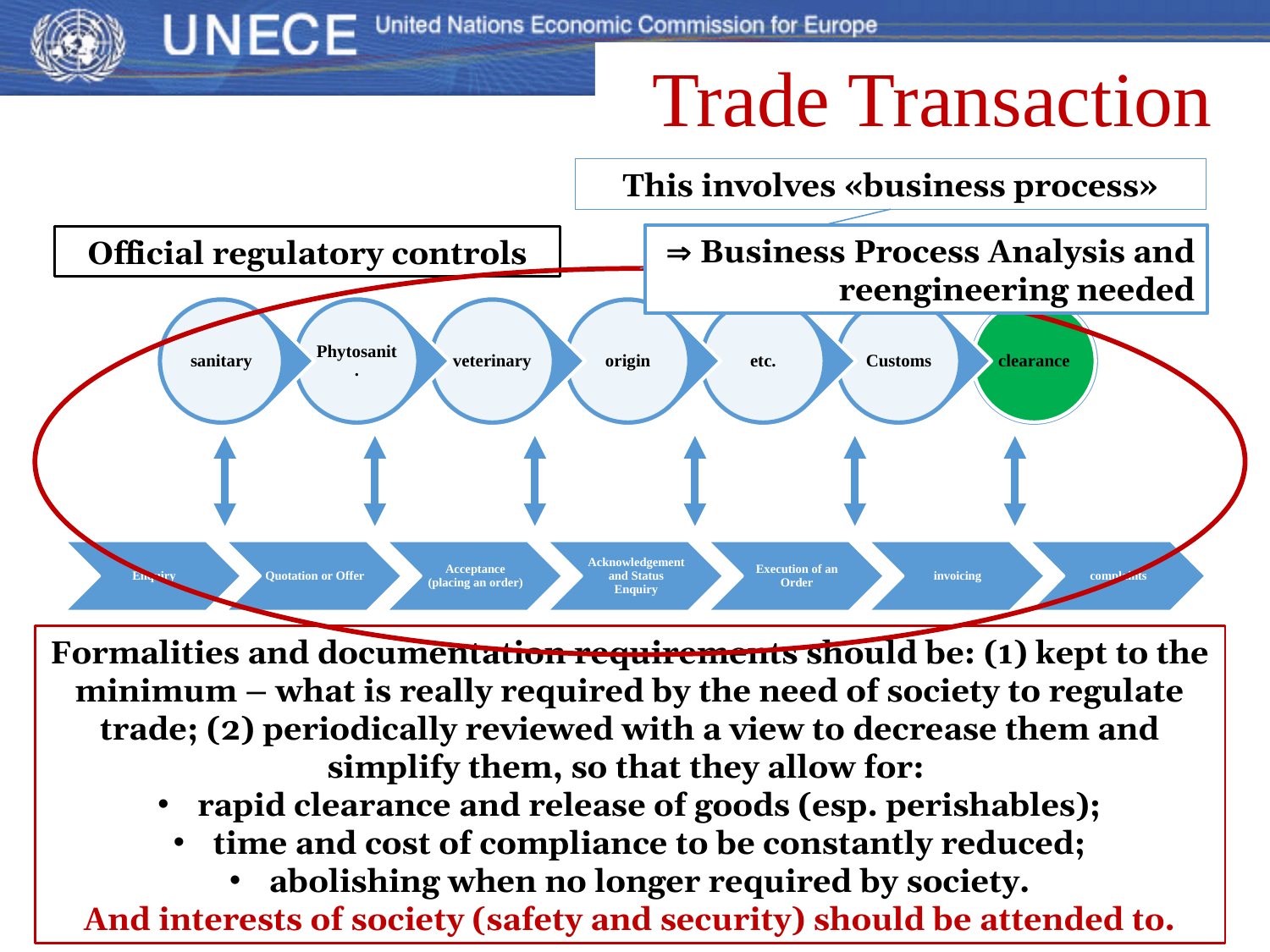

# Trade Transaction
This involves «business process»
⇒ Business Process Analysis and reengineering needed
Official regulatory controls
clearance
Customs
etc.
origin
veterinary
Phytosanit.
sanitary

Enquiry
Quotation or Offer
Acceptance (placing an order)
Acknowledgement and Status Enquiry
Execution of an Order
invoicing
complaints
Formalities and documentation requirements should be: (1) kept to the minimum – what is really required by the need of society to regulate trade; (2) periodically reviewed with a view to decrease them and simplify them, so that they allow for:
rapid clearance and release of goods (esp. perishables);
time and cost of compliance to be constantly reduced;
abolishing when no longer required by society.
And interests of society (safety and security) should be attended to.